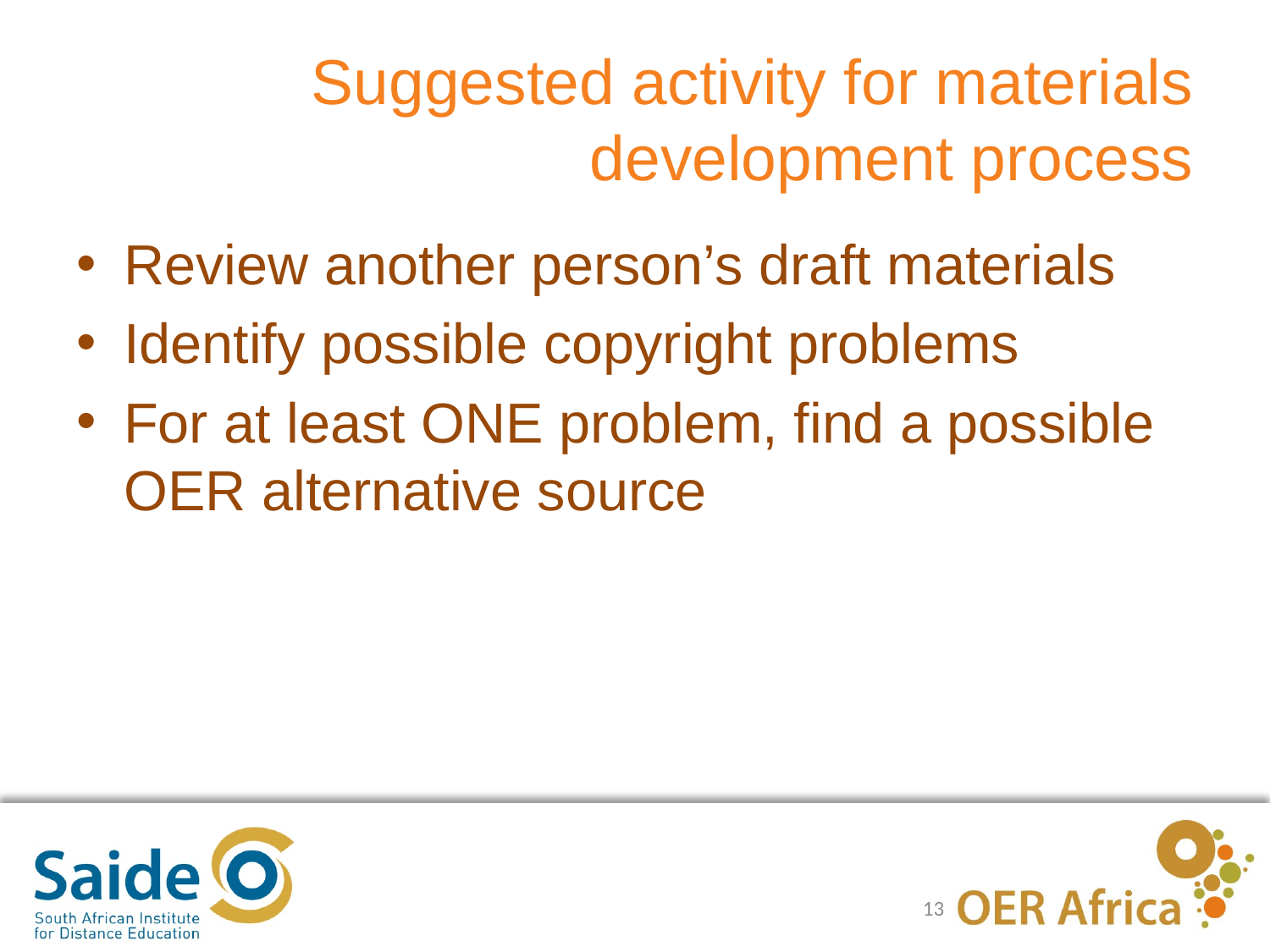

# Suggested activity for materials development process
Review another person’s draft materials
Identify possible copyright problems
For at least ONE problem, find a possible OER alternative source
13